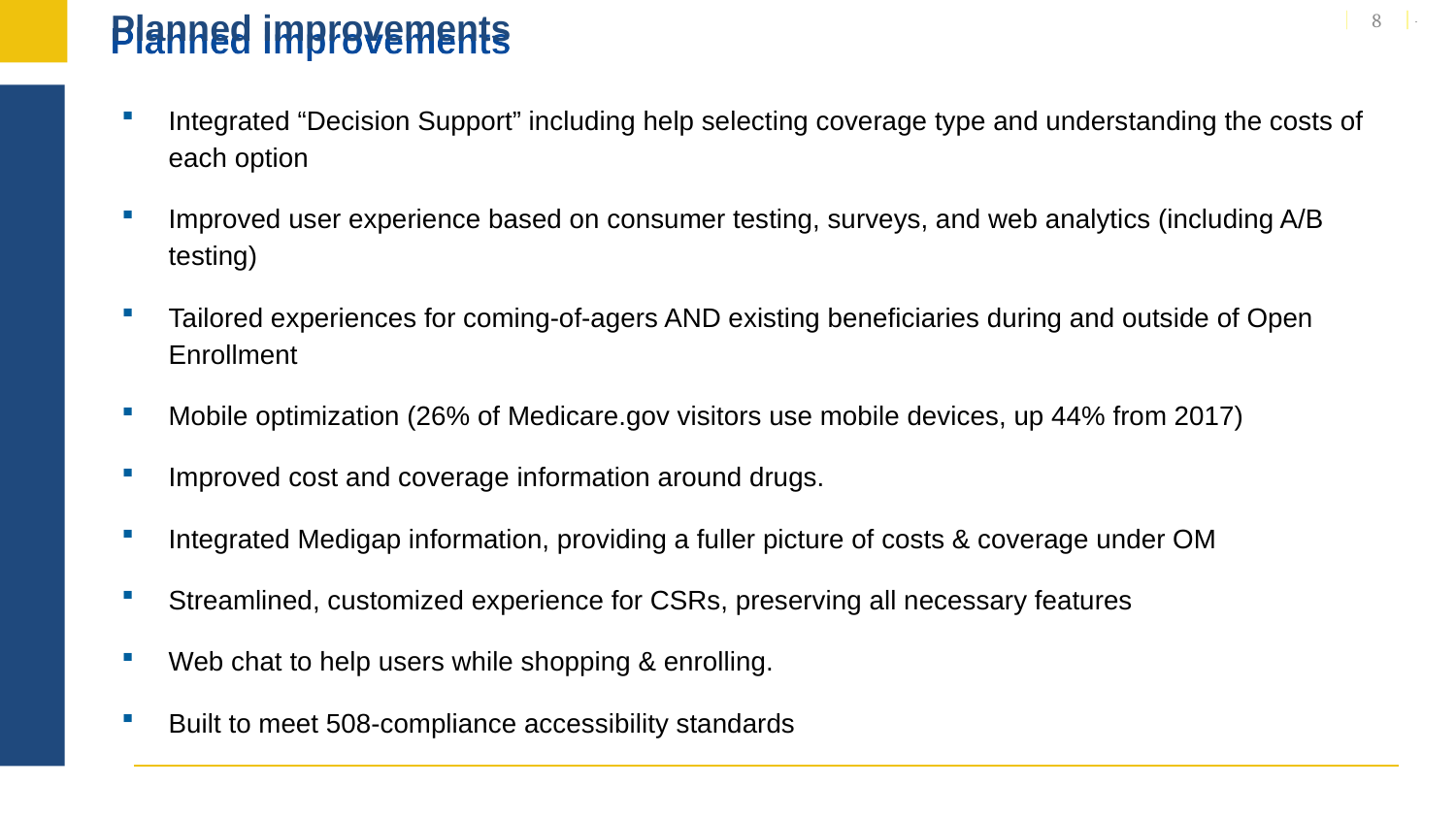

# Planned improvements
8
Integrated “Decision Support” including help selecting coverage type and understanding the costs of each option
Improved user experience based on consumer testing, surveys, and web analytics (including A/B testing)
Tailored experiences for coming-of-agers AND existing beneficiaries during and outside of Open Enrollment
Mobile optimization (26% of Medicare.gov visitors use mobile devices, up 44% from 2017)
Improved cost and coverage information around drugs.
Integrated Medigap information, providing a fuller picture of costs & coverage under OM
Streamlined, customized experience for CSRs, preserving all necessary features
Web chat to help users while shopping & enrolling.
Built to meet 508-compliance accessibility standards